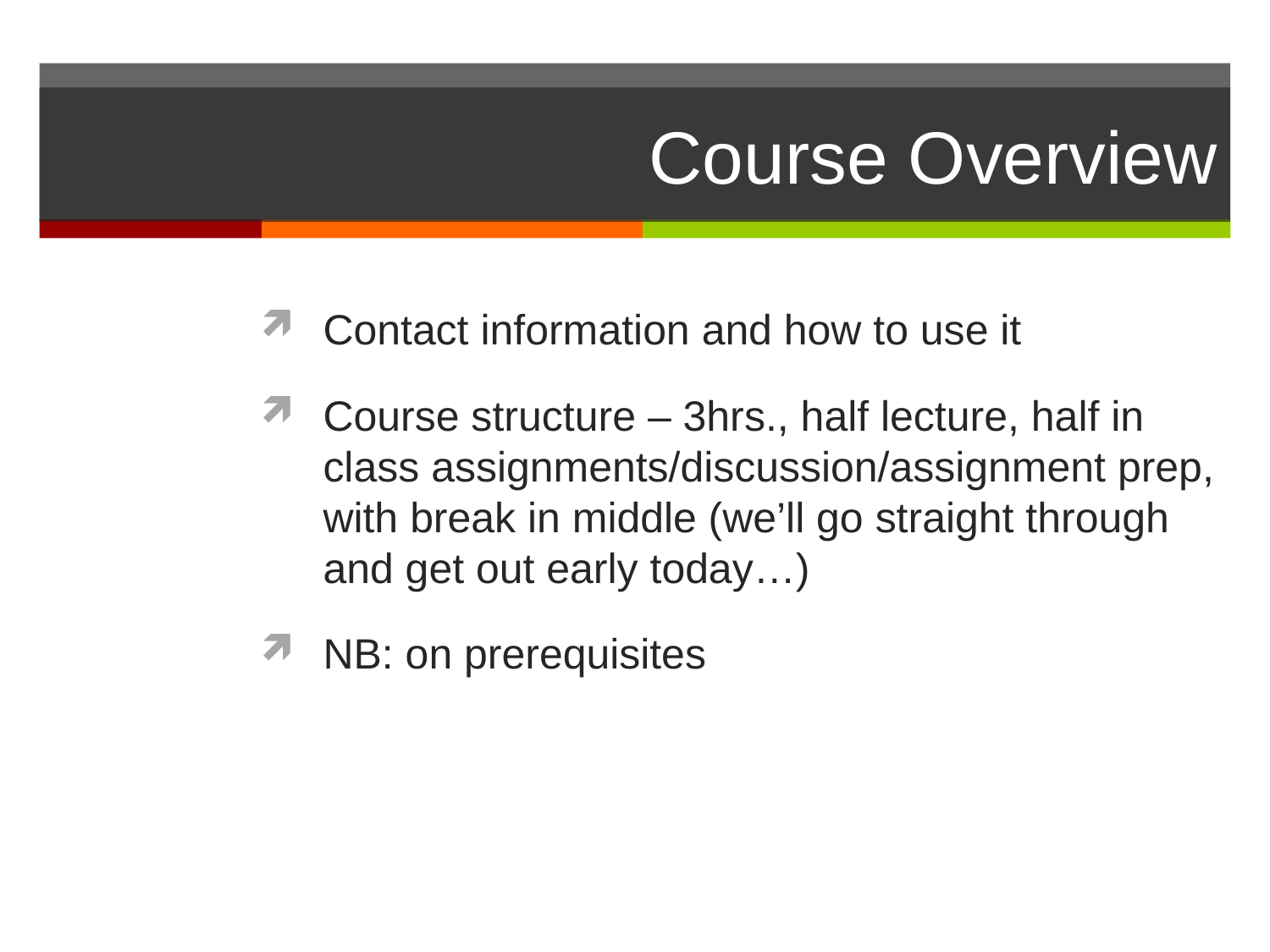

# Course Overview
Contact information and how to use it
Course structure – 3hrs., half lecture, half in class assignments/discussion/assignment prep, with break in middle (we’ll go straight through and get out early today…)
NB: on prerequisites